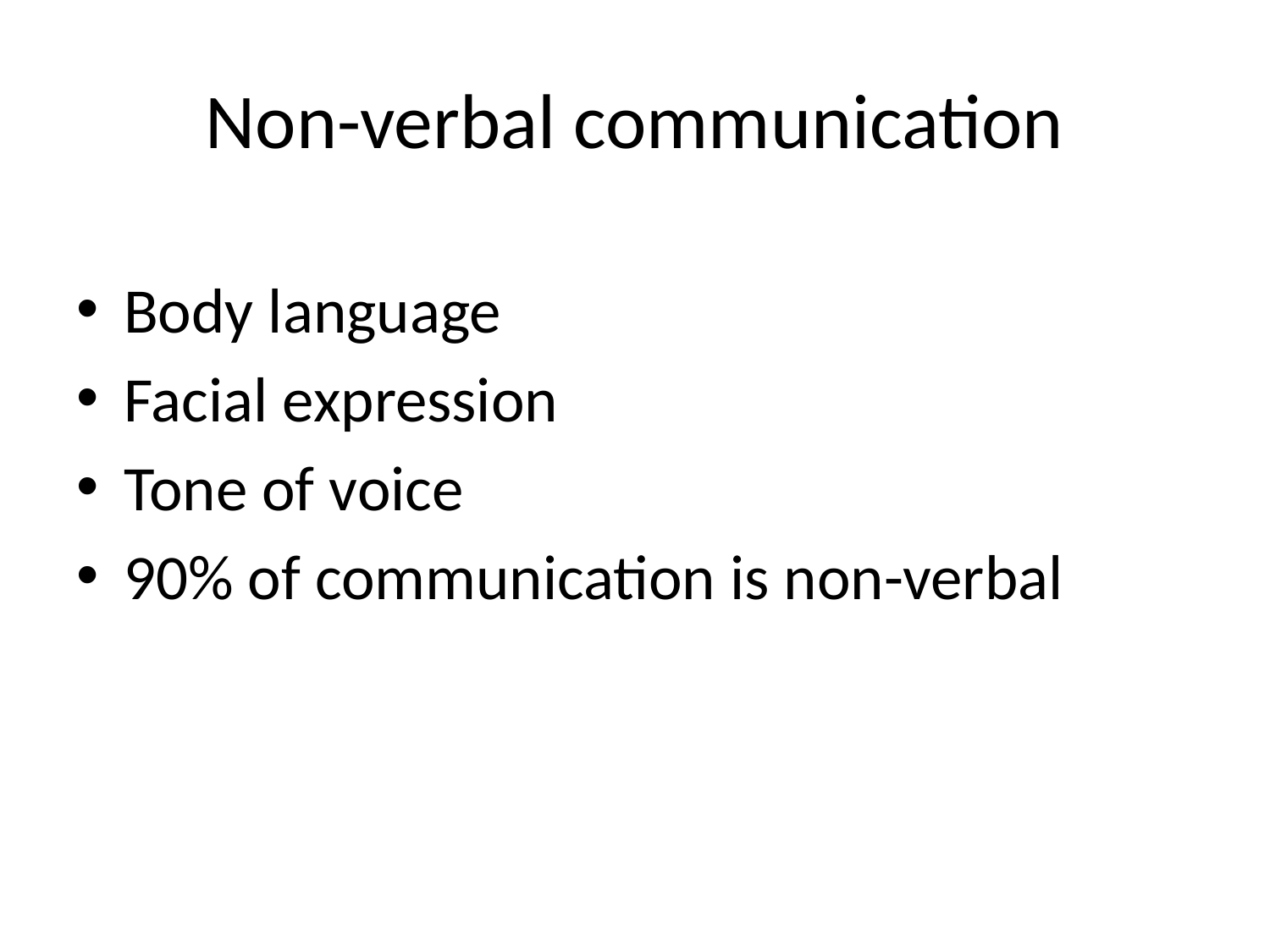

# Non-verbal communication
Body language
Facial expression
Tone of voice
90% of communication is non-verbal